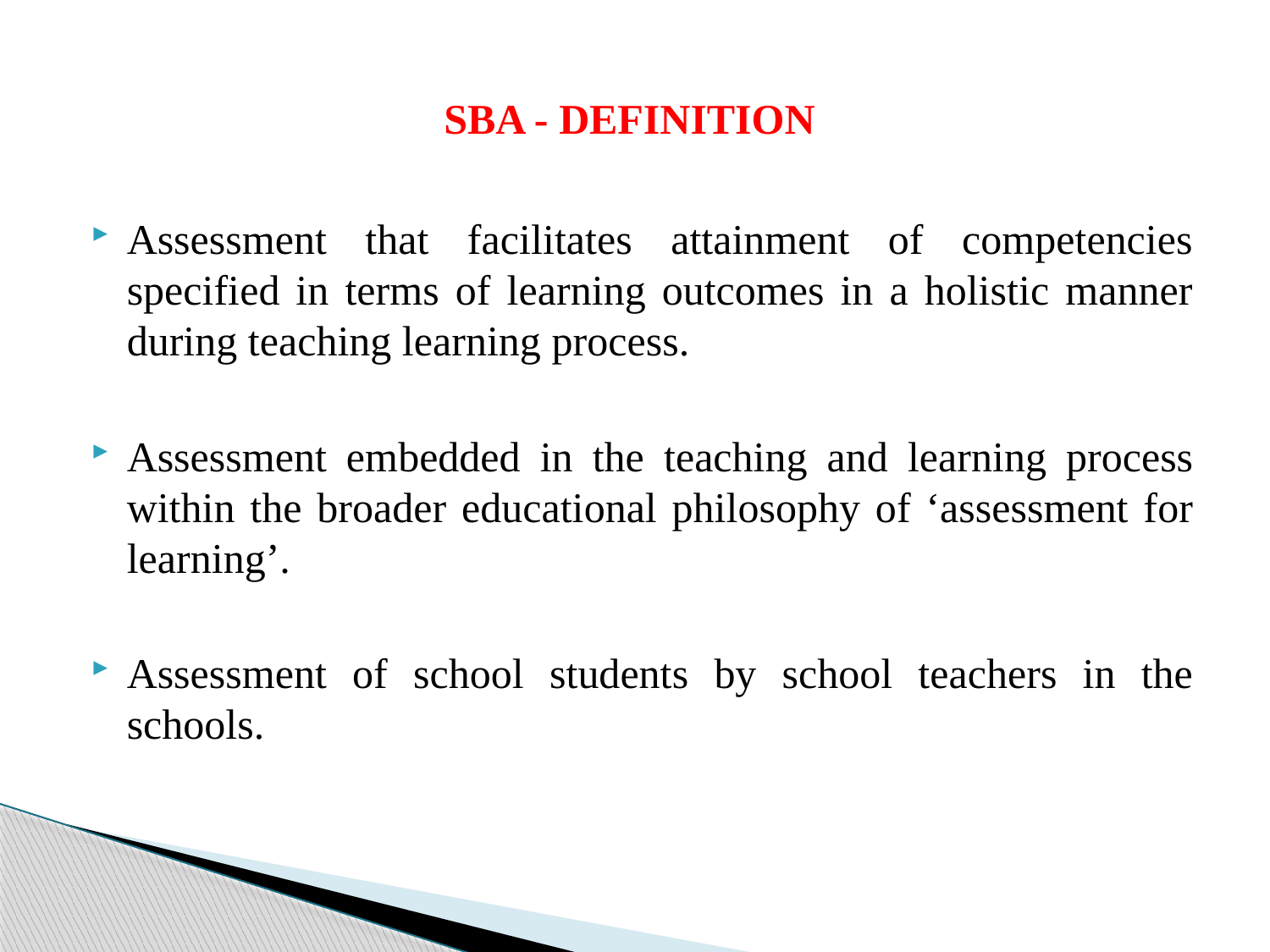

# SBA - DEFINITION
Assessment that facilitates attainment of competencies specified in terms of learning outcomes in a holistic manner during teaching learning process.

Assessment embedded in the teaching and learning process within the broader educational philosophy of ‘assessment for learning’.

Assessment of school students by school teachers in the schools.